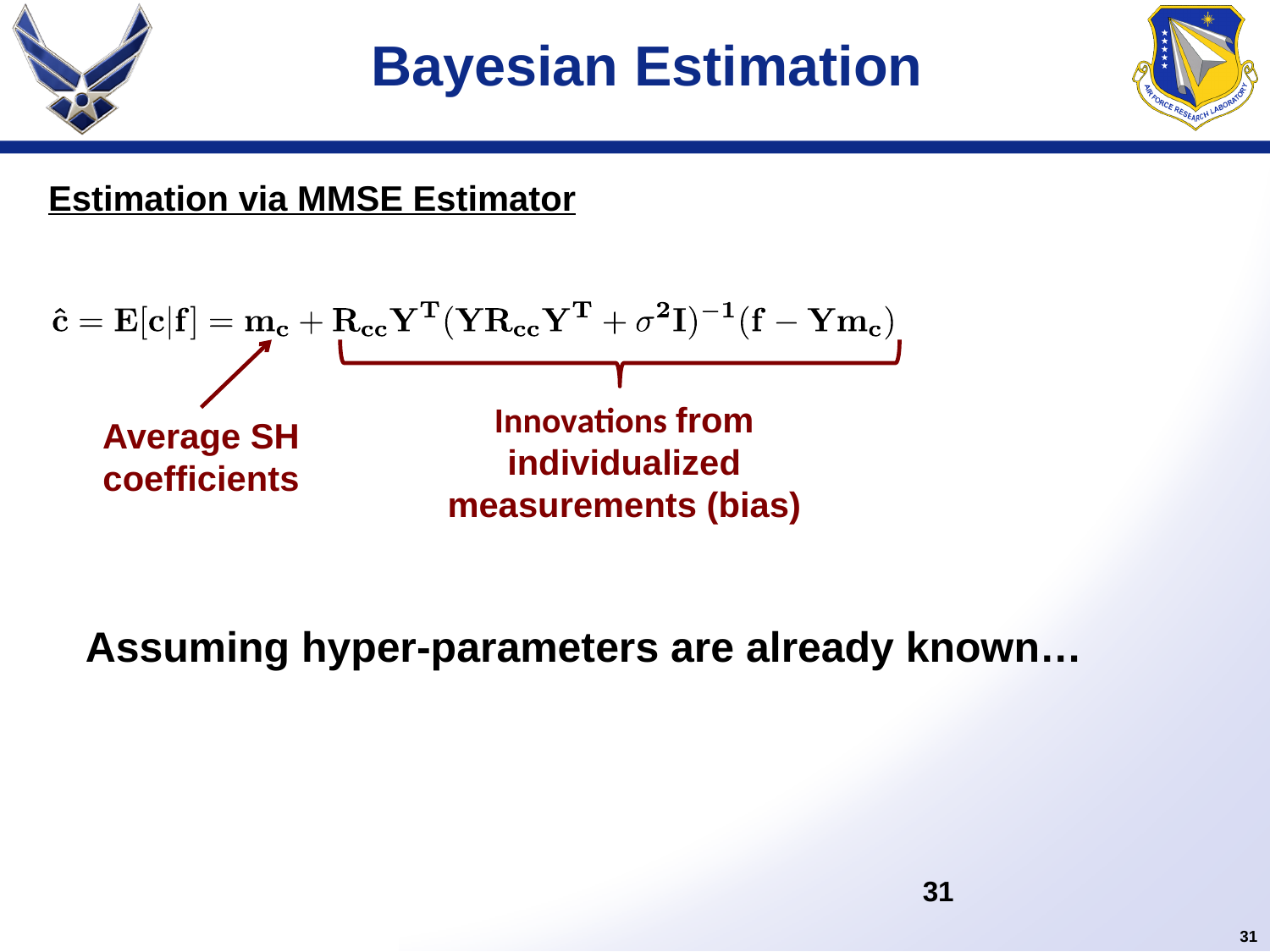

# Bayesian Estimation

Estimation via MMSE Estimator

Innovations from individualized measurements (bias)
Average SH coefficients
Assuming hyper-parameters are already known…
31